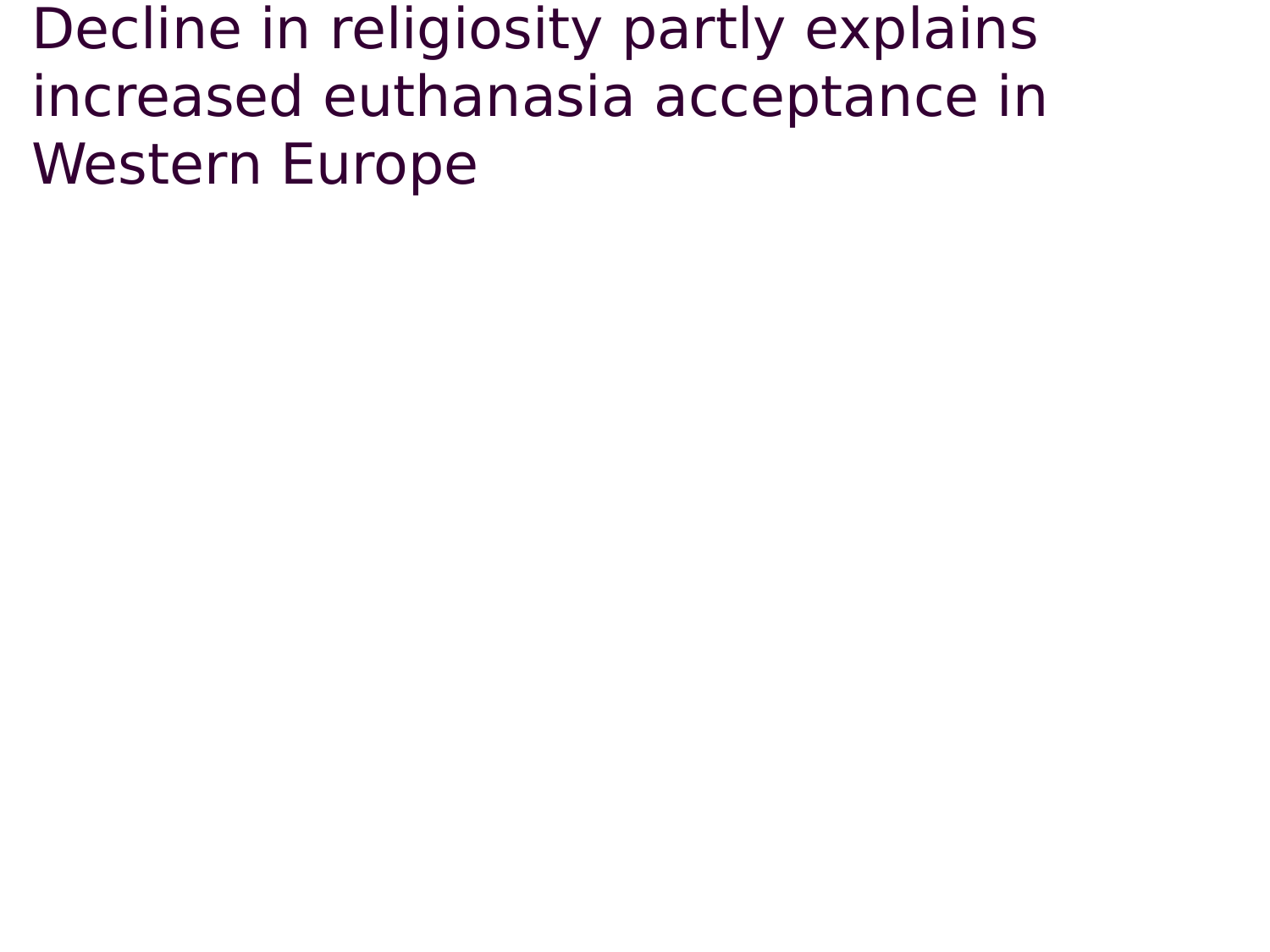

Decline in religiosity partly explains increased euthanasia acceptance in Western Europe
#